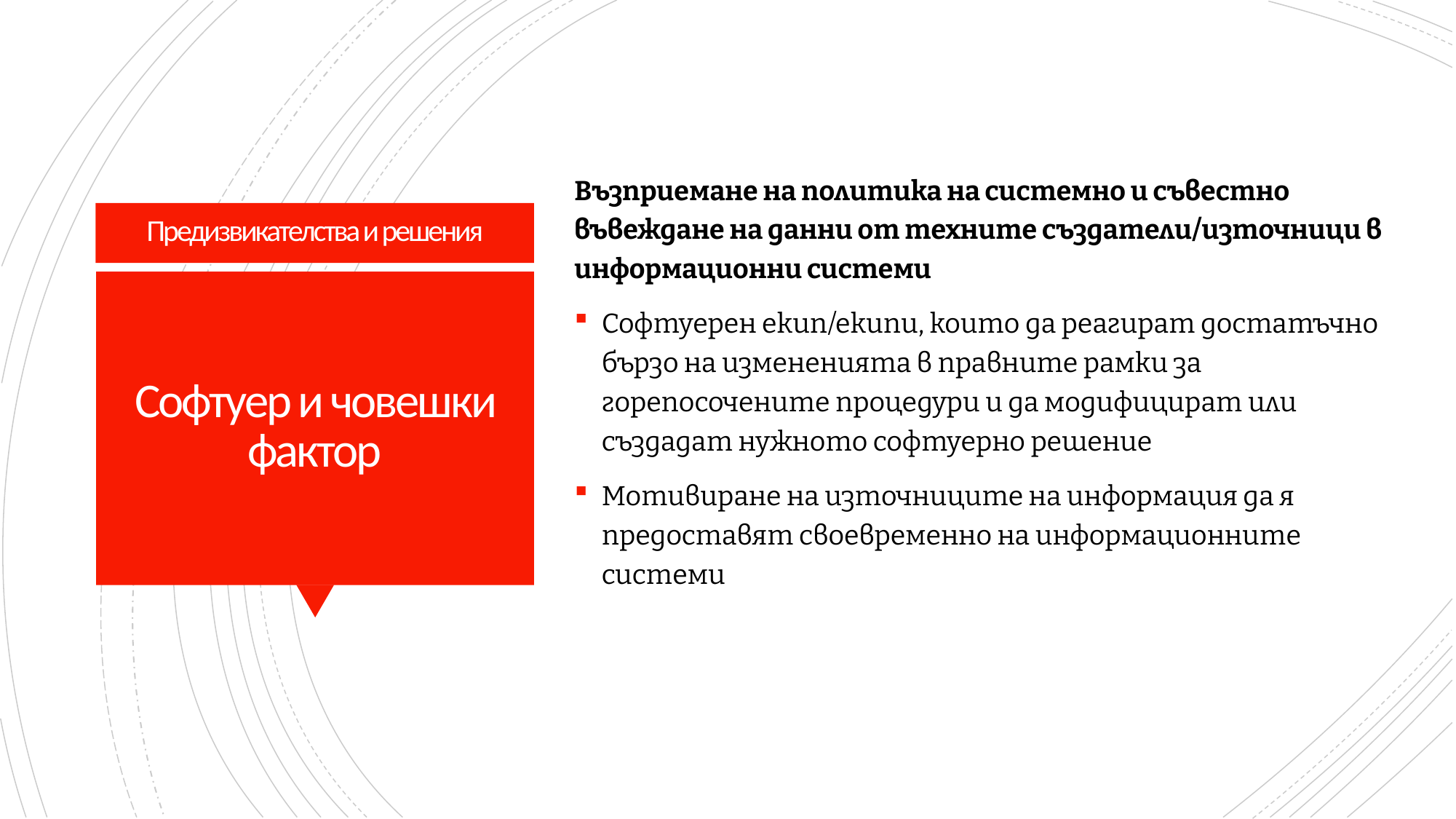

Възприемане на политика на системно и съвестно въвеждане на данни от техните създатели/източници в информационни системи
Софтуерен екип/екипи, които да реагират достатъчно бързо на измененията в правните рамки за горепосочените процедури и да модифицират или създадат нужното софтуерно решение
Мотивиране на източниците на информация да я предоставят своевременно на информационните системи

Предизвикателства и решения
# Софтуер и човешки фактор